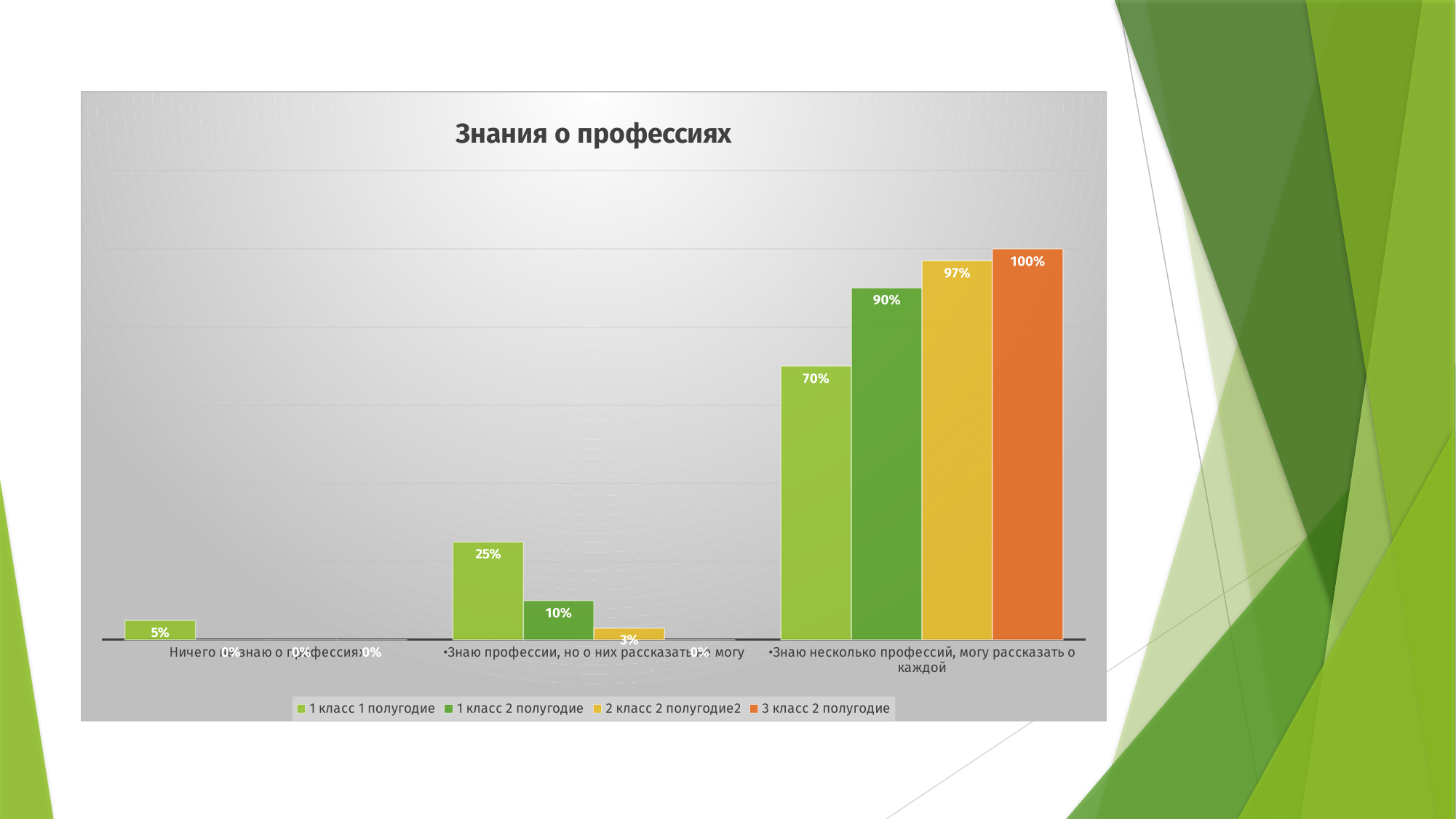

### Chart: Знания о профессиях

| Category | 1 класс 1 полугодие | 1 класс 2 полугодие | 2 класс 2 полугодие2 | 3 класс 2 полугодие |
|---|---|---|---|---|
|  Ничего не знаю о профессиях | 0.05 | 0.0 | 0.0 | 0.0 |
| •Знаю профессии, но о них рассказать не могу | 0.25 | 0.1 | 0.03 | 0.0 |
| •Знаю несколько профессий, могу рассказать о каждой | 0.7 | 0.9 | 0.97 | 1.0 |